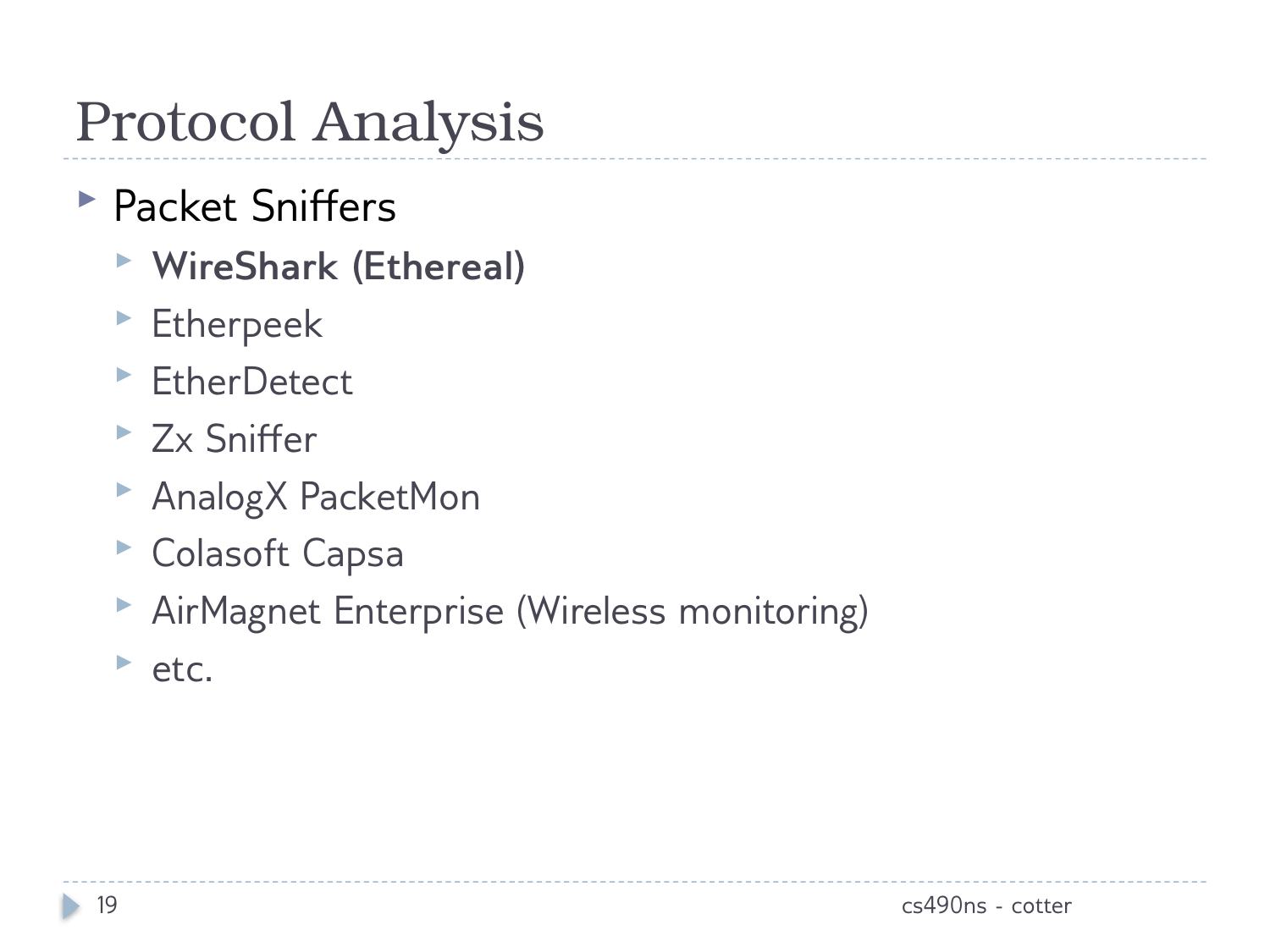

# Protocol Analysis
Packet Sniffers
WireShark (Ethereal)
Etherpeek
EtherDetect
Zx Sniffer
AnalogX PacketMon
Colasoft Capsa
AirMagnet Enterprise (Wireless monitoring)
etc.
19
cs490ns - cotter